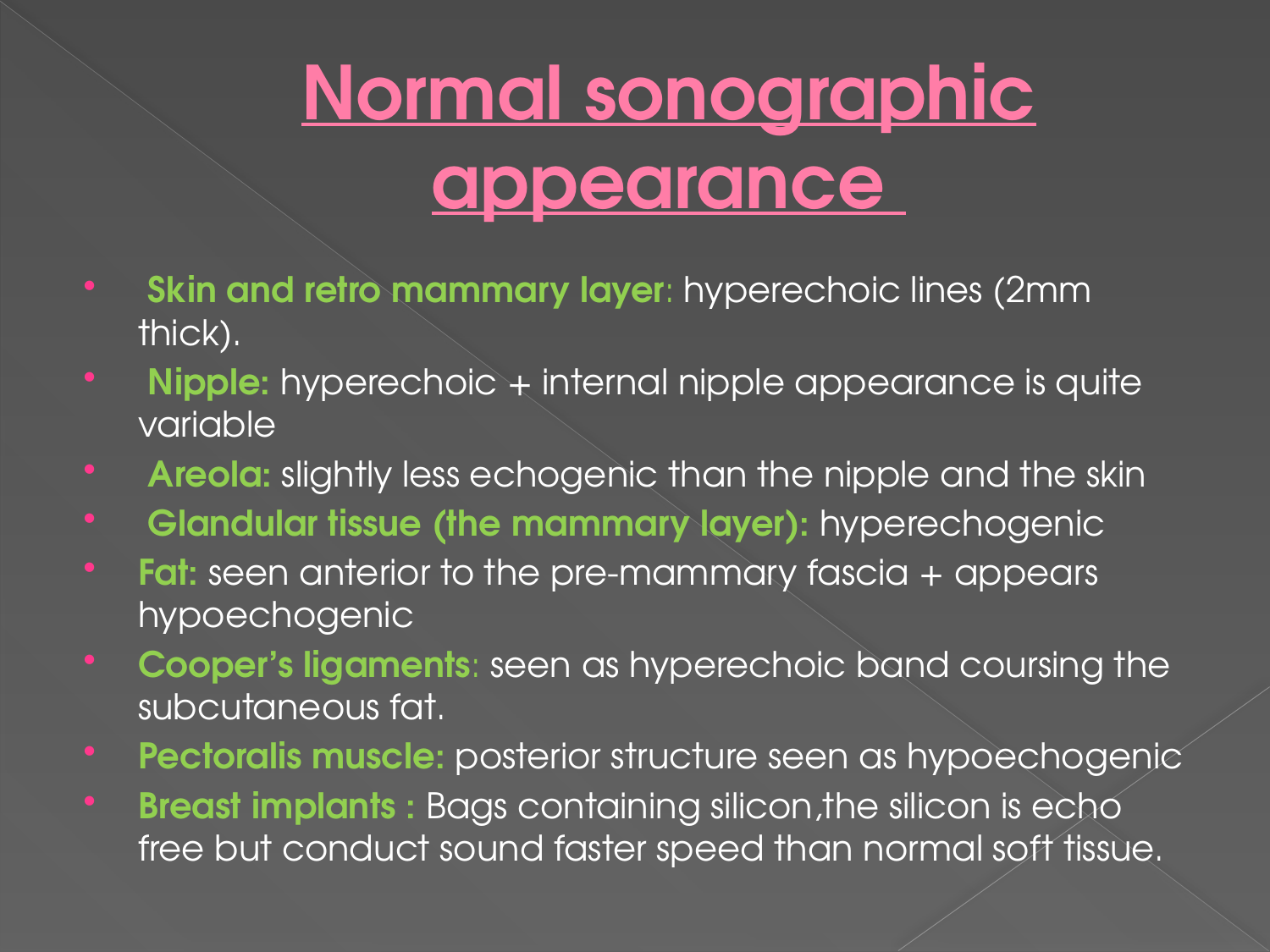

# Normal sonographic appearance
 Skin and retro mammary layer: hyperechoic lines (2mm thick).
 Nipple: hyperechoic + internal nipple appearance is quite variable
 Areola: slightly less echogenic than the nipple and the skin
 Glandular tissue (the mammary layer): hyperechogenic
Fat: seen anterior to the pre-mammary fascia + appears hypoechogenic
Cooper’s ligaments: seen as hyperechoic band coursing the subcutaneous fat.
Pectoralis muscle: posterior structure seen as hypoechogenic
Breast implants : Bags containing silicon,the silicon is echo free but conduct sound faster speed than normal soft tissue.